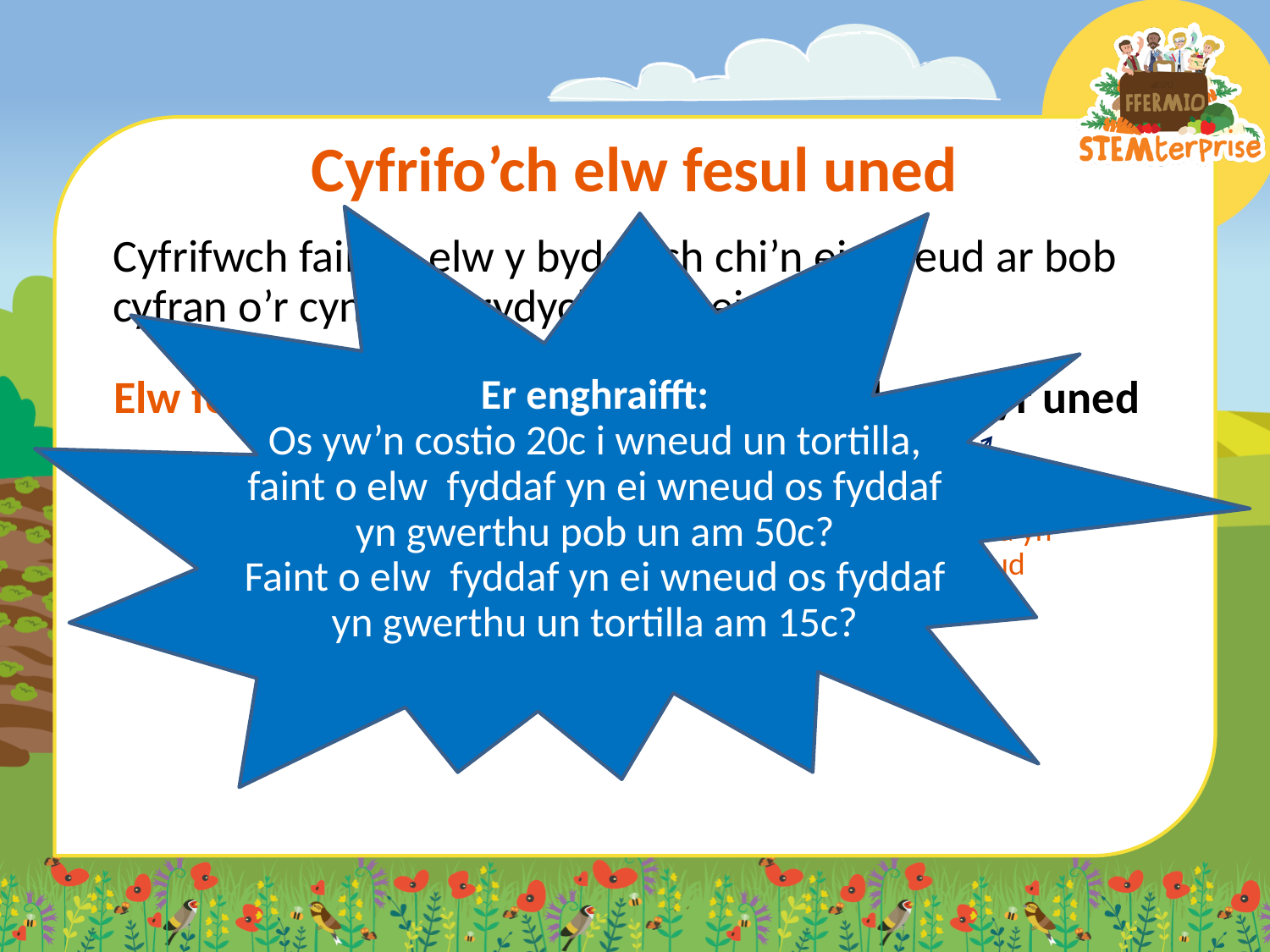

# Cyfrifo’ch elw fesul uned

Cyfrifwch faint o elw y byddwch chi’n ei wneud ar bob cyfran o’r cynnyrch rydych chi’n ei werthu.
Elw fesul uned = pris gwerthu fesul uned – ost yr uned
Er enghraifft:
Os yw’n costio 20c i wneud un tortilla, faint o elw  fyddaf yn ei wneud os fyddaf yn gwerthu pob un am 50c?
Faint o elw  fyddaf yn ei wneud os fyddaf yn gwerthu un tortilla am 15c?
Y pris y bydd pob cwsmer yn ei dalu am eu tortilla
Faint mae pob tortilla yn costio i chi ei wneud